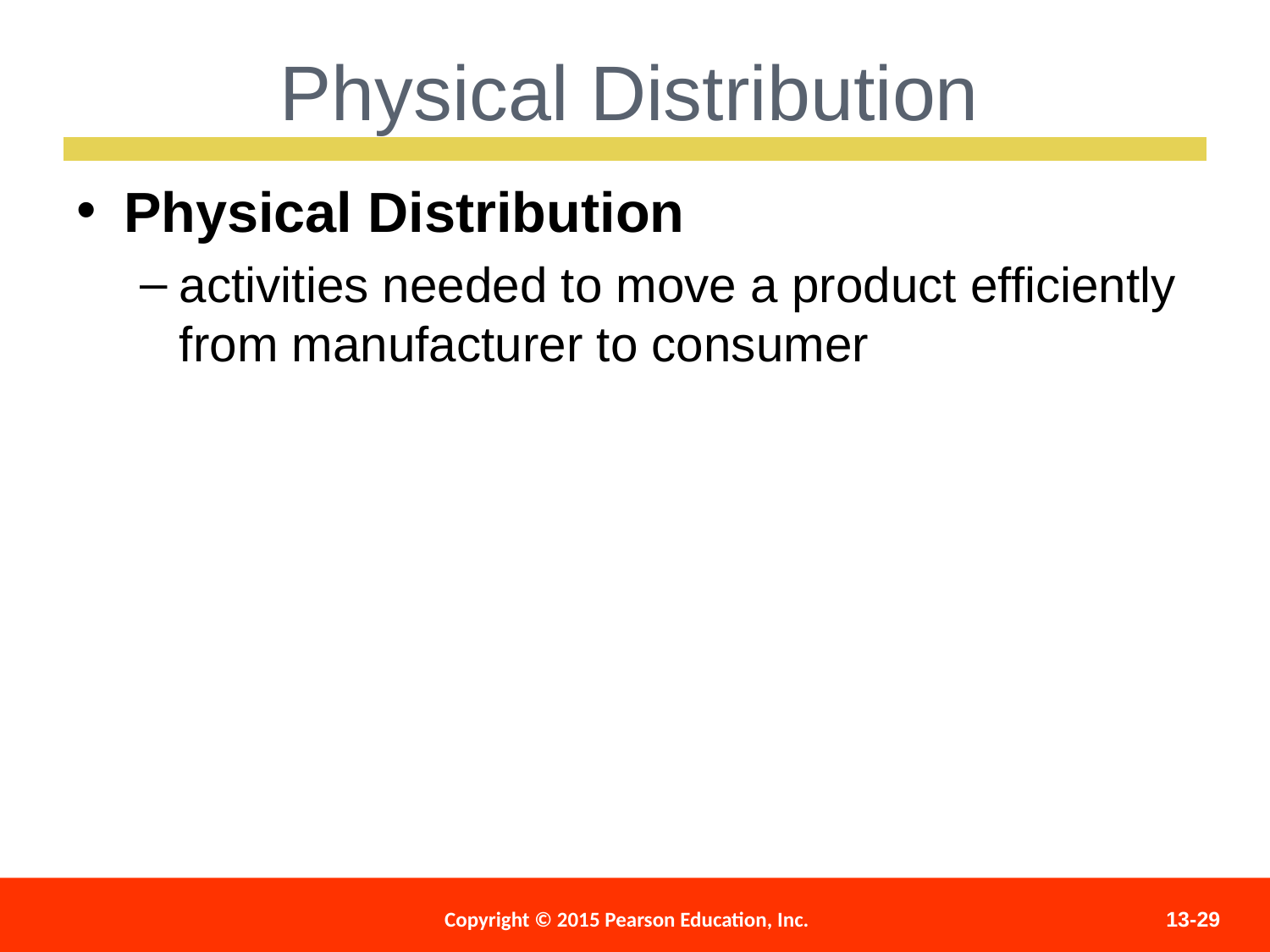

Physical Distribution
Physical Distribution
activities needed to move a product efficiently from manufacturer to consumer